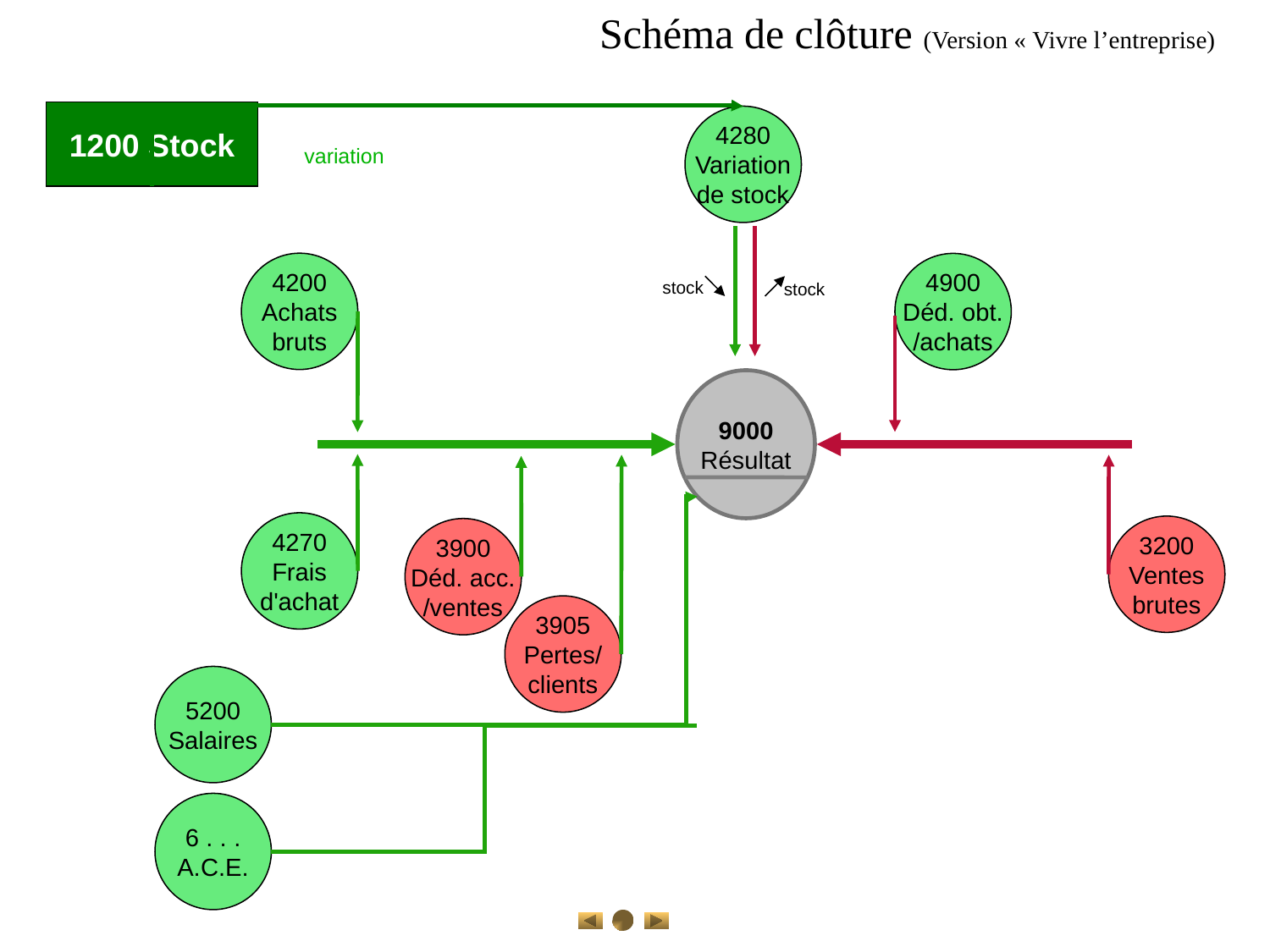

Schéma de clôture (Version « Vivre l’entreprise)
1200 Stock
4280
Variation
de stock

variation
stock

stock

4200
Achats
bruts
4900
Déd. obt.
/achats
9000
Résultat
3200
Ventes
brutes
4270
Frais
d'achat
3900
Déd. acc.
/ventes
3905
Pertes/
clients

5200
Salaires
6 . . .
A.C.E.